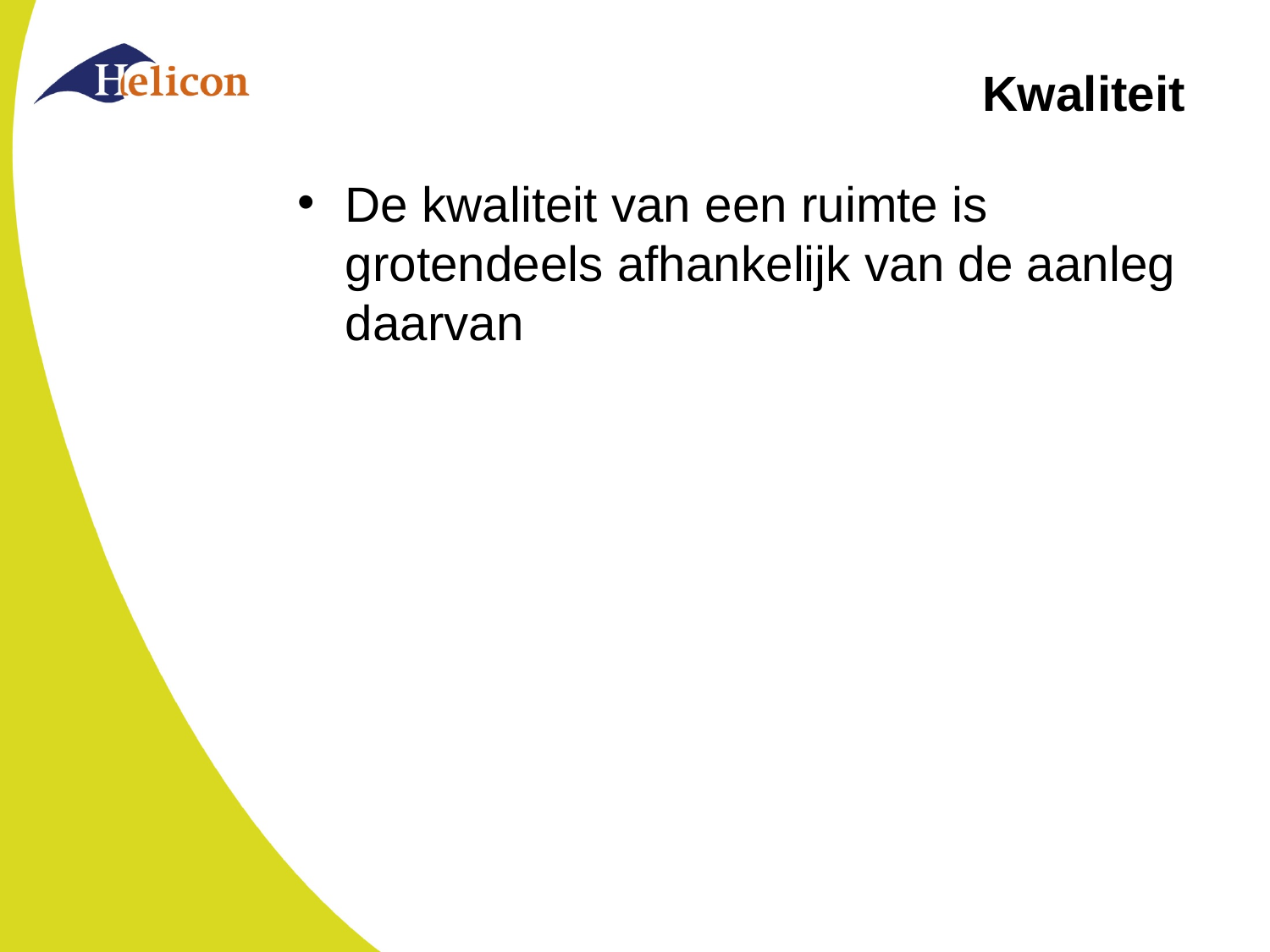

# Kwaliteit
De kwaliteit van een ruimte is grotendeels afhankelijk van de aanleg daarvan